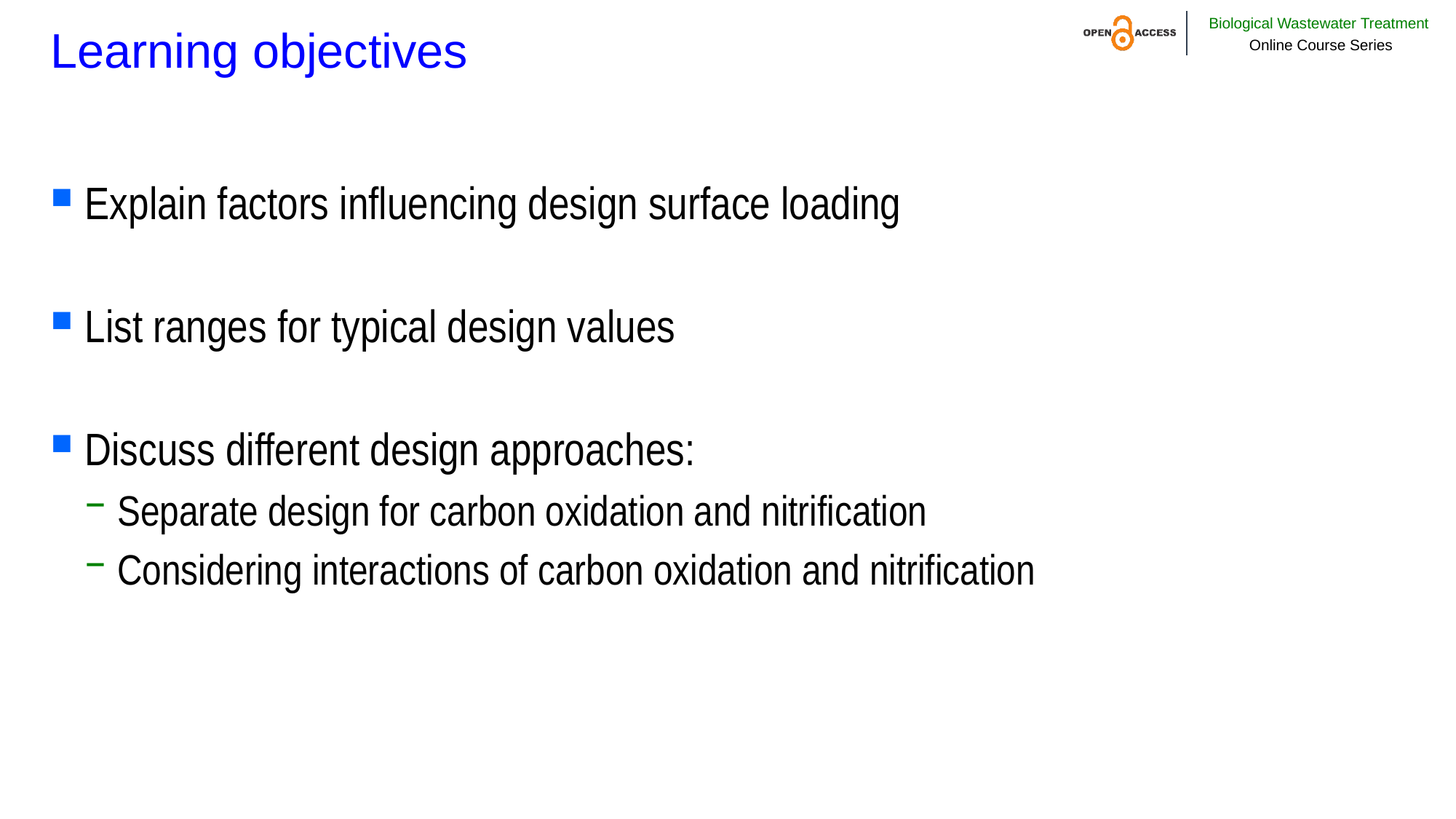

# Learning objectives

Explain factors influencing design surface loading

List ranges for typical design values

Discuss different design approaches:
Separate design for carbon oxidation and nitrification
Considering interactions of carbon oxidation and nitrification
JNH4, g N/(m2.d)